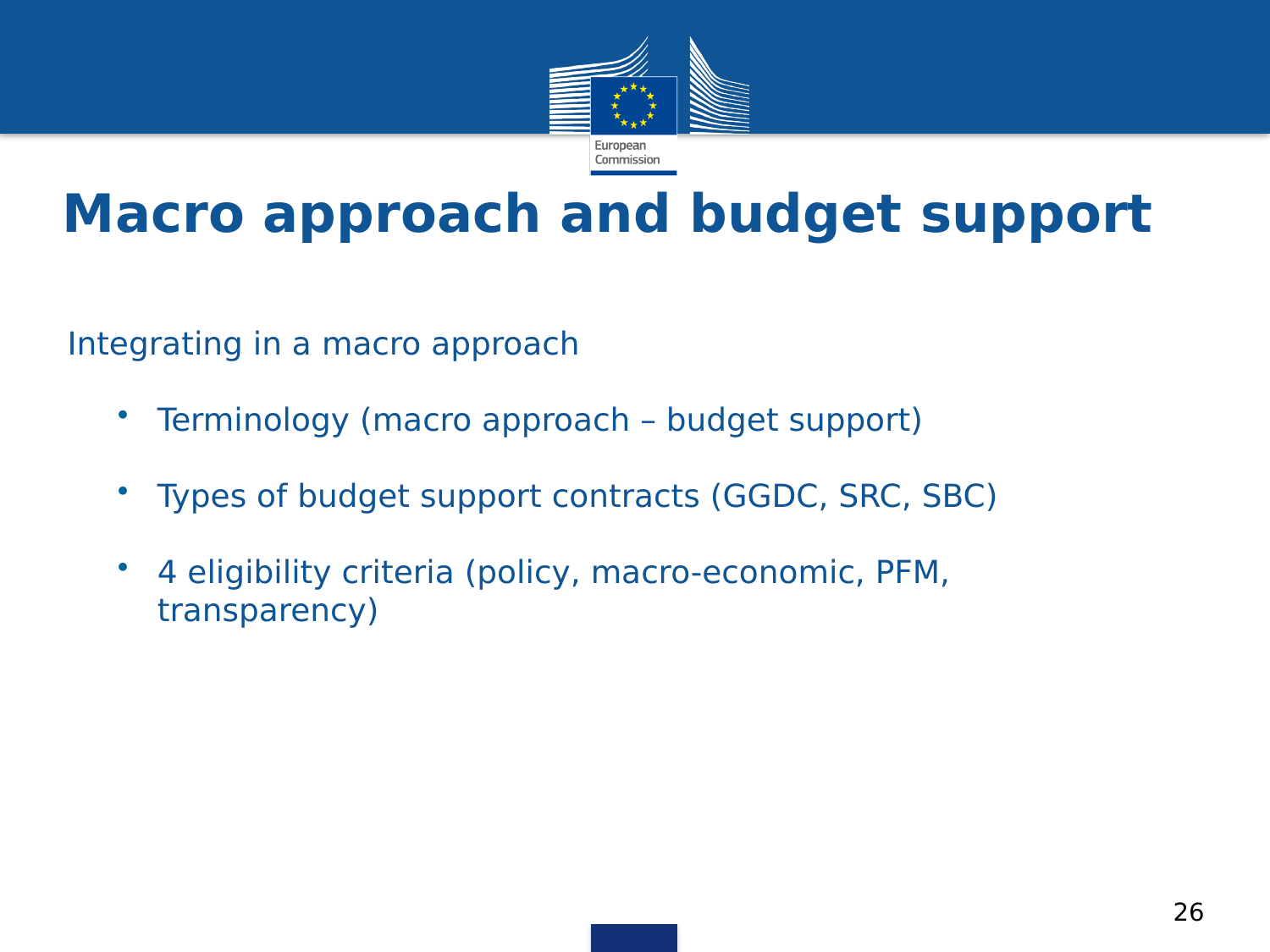

# Macro approach and budget support
Integrating in a macro approach

Terminology (macro approach – budget support)

Types of budget support contracts (GGDC, SRC, SBC)

4 eligibility criteria (policy, macro-economic, PFM, transparency)
26